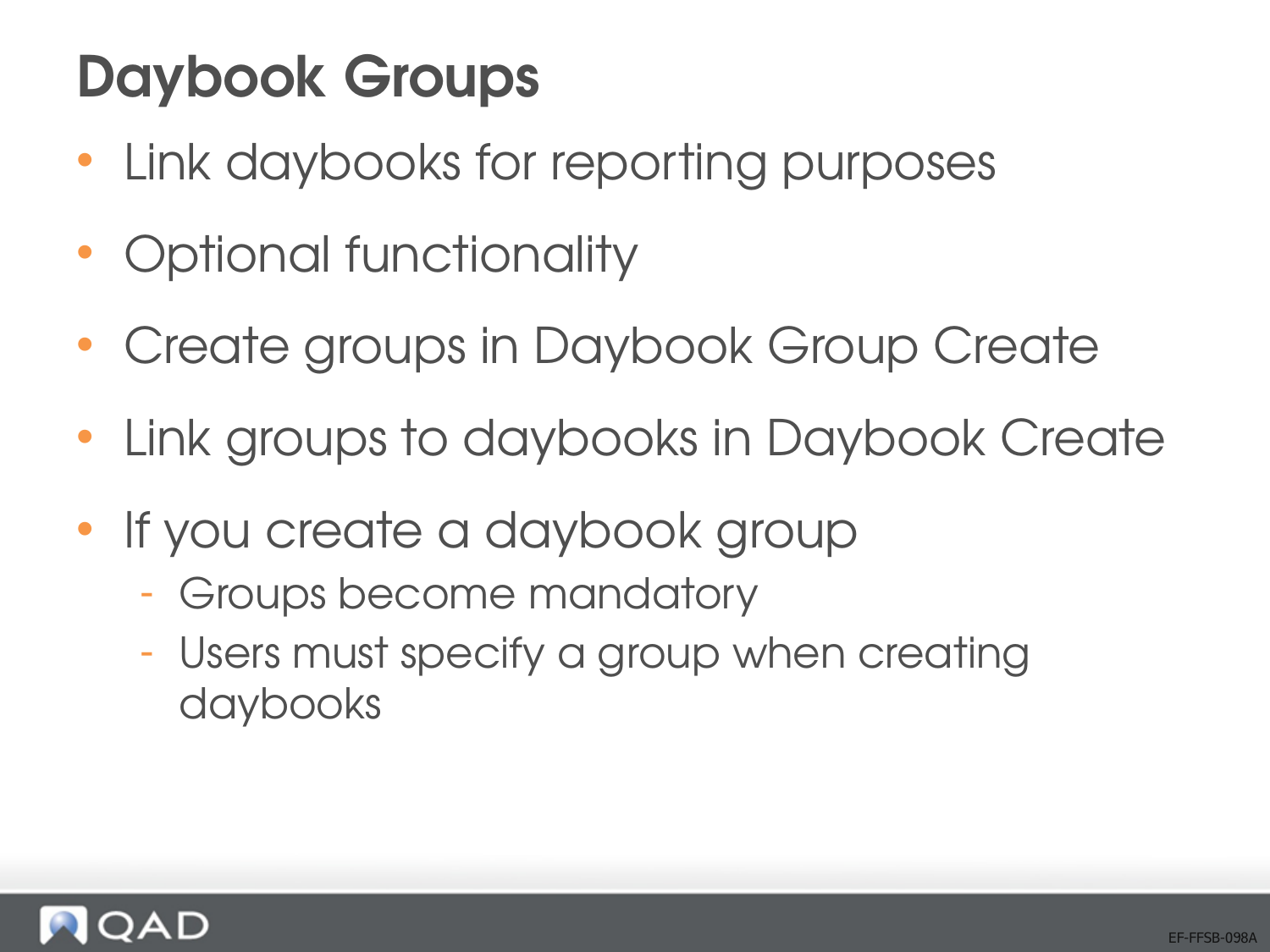

# Daybook Groups
Link daybooks for reporting purposes
Optional functionality
Create groups in Daybook Group Create
Link groups to daybooks in Daybook Create
If you create a daybook group
Groups become mandatory
Users must specify a group when creating daybooks
EF-FFSB-098A